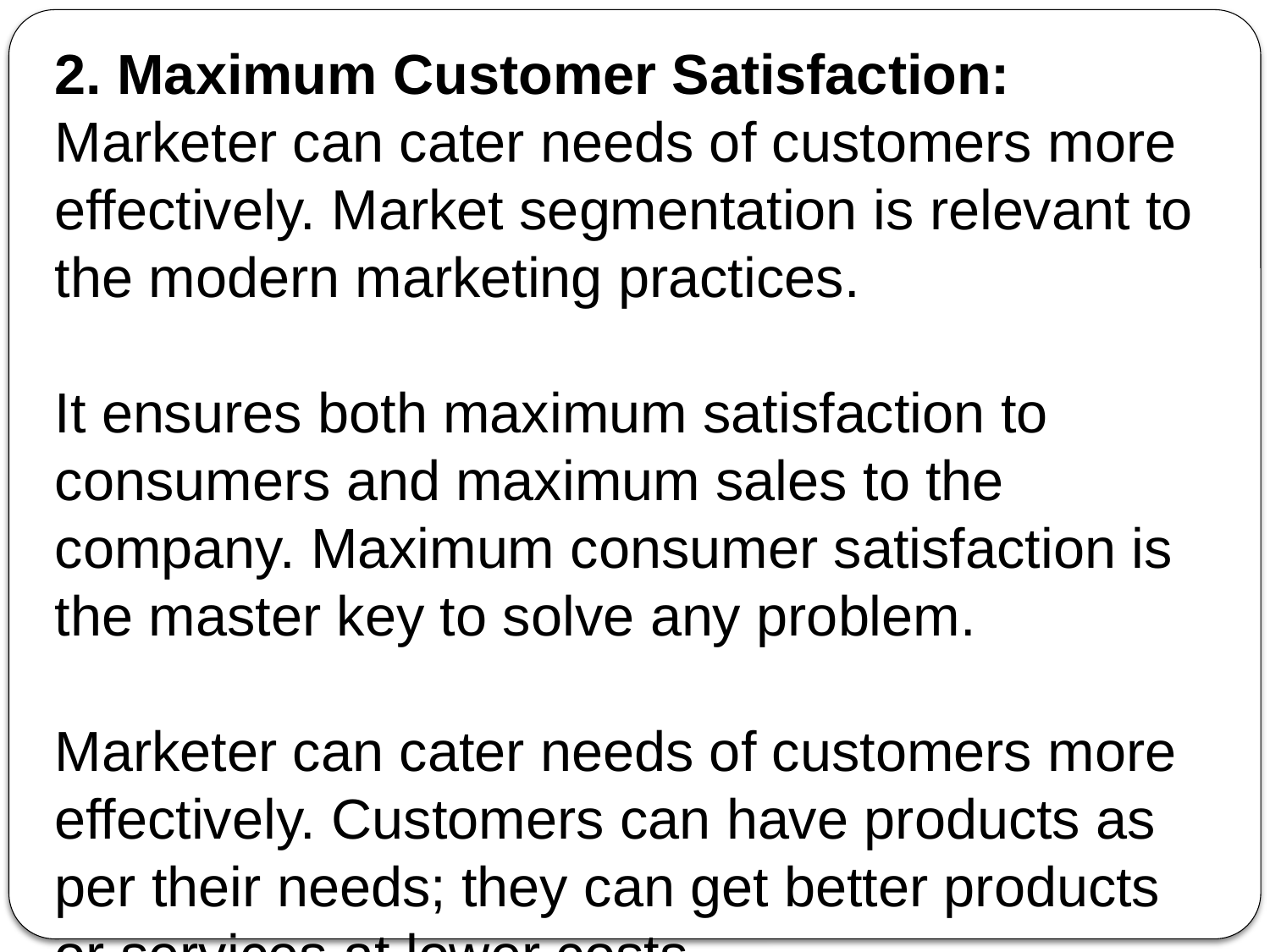

2. Maximum Customer Satisfaction:
Marketer can cater needs of customers more effectively. Market segmentation is relevant to the modern marketing practices.

It ensures both maximum satisfaction to consumers and maximum sales to the company. Maximum consumer satisfaction is the master key to solve any problem.

Marketer can cater needs of customers more effectively. Customers can have products as per their needs; they can get better products or services at lower costs.